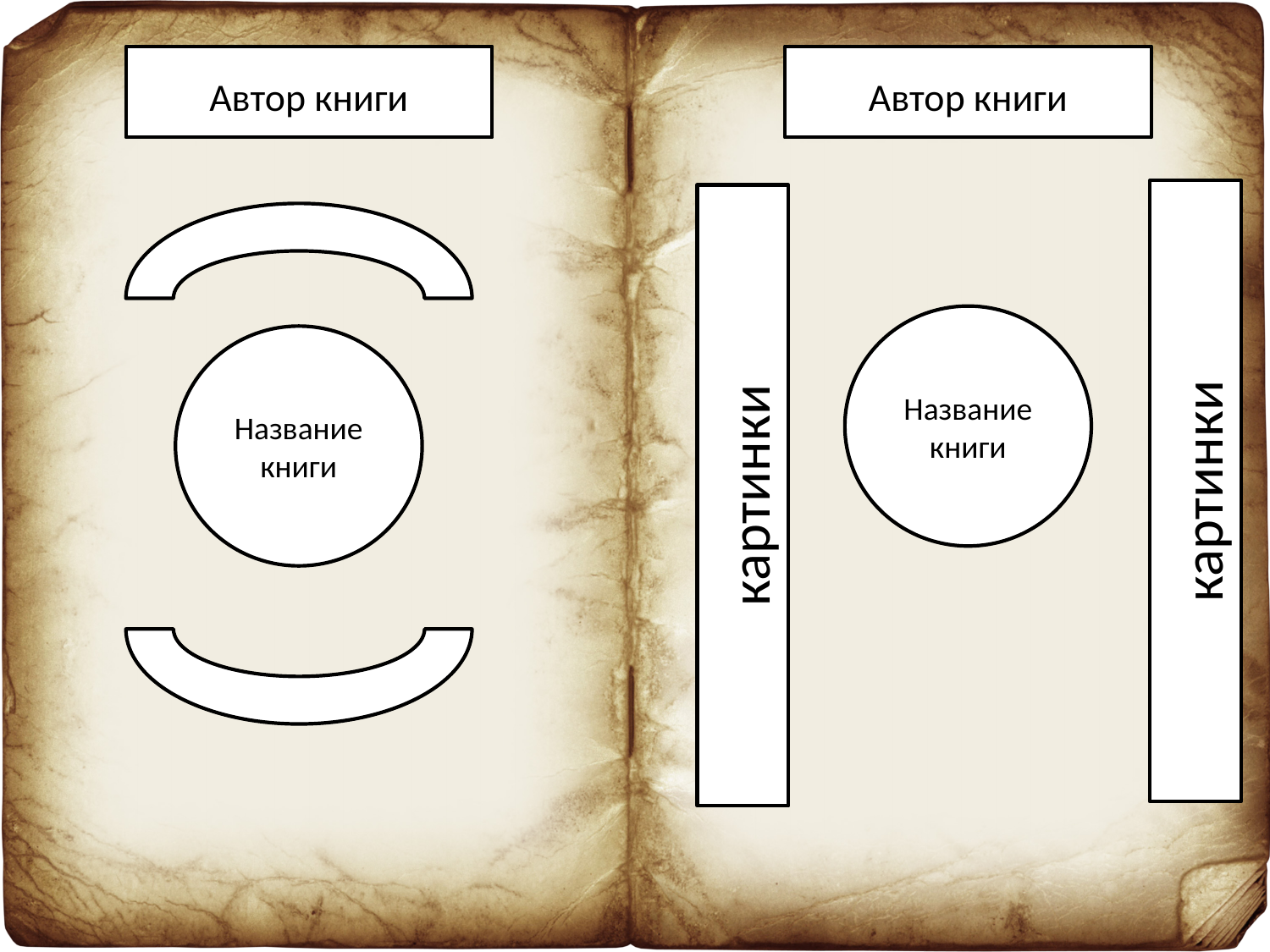

Автор книги
Автор книги

Название книги
Название книги
картинки
картинки